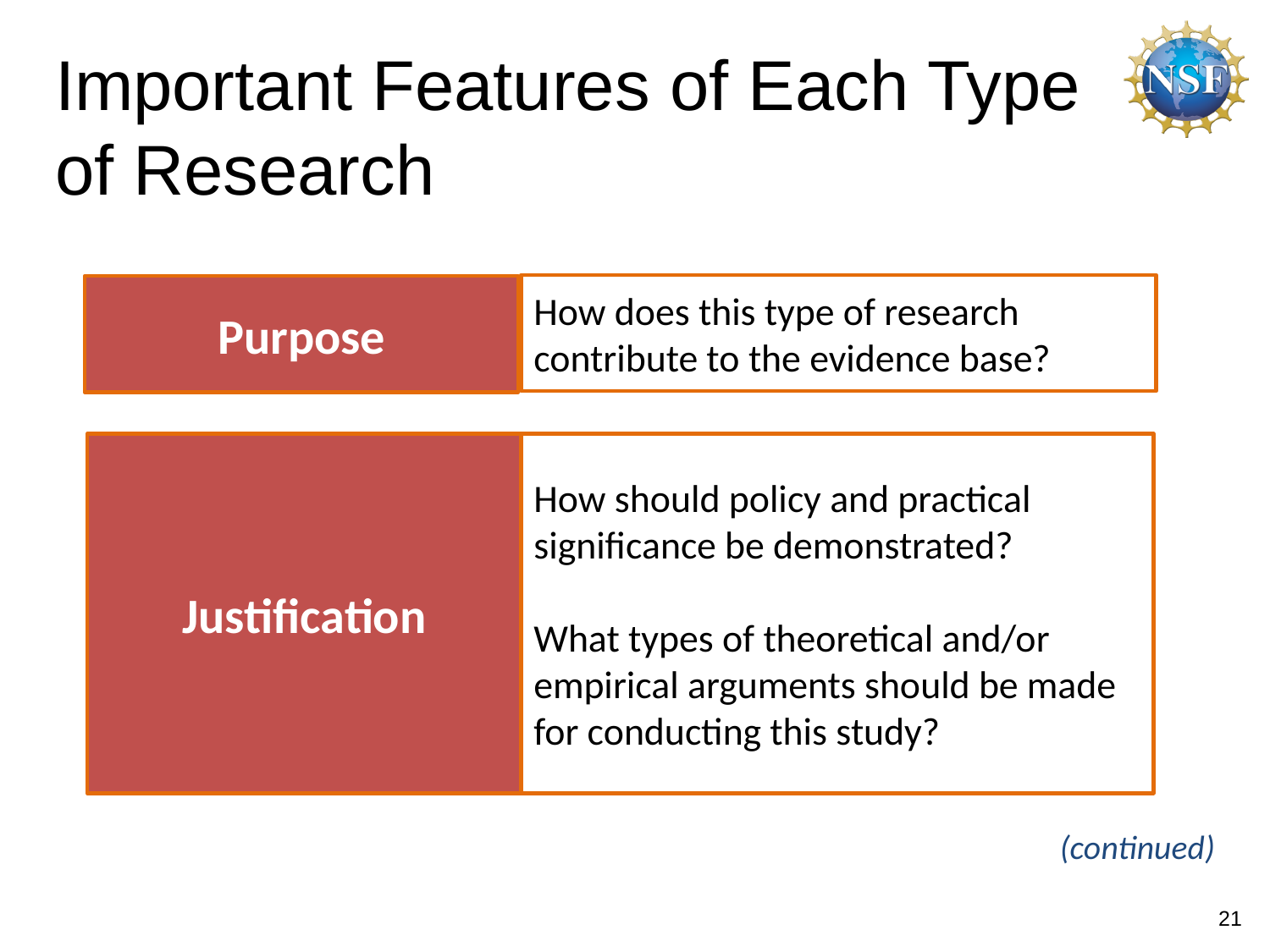

# Important Features of Each Type of Research
How does this type of research contribute to the evidence base?
Purpose
Justification
How should policy and practical significance be demonstrated?

What types of theoretical and/or empirical arguments should be made for conducting this study?
(continued)